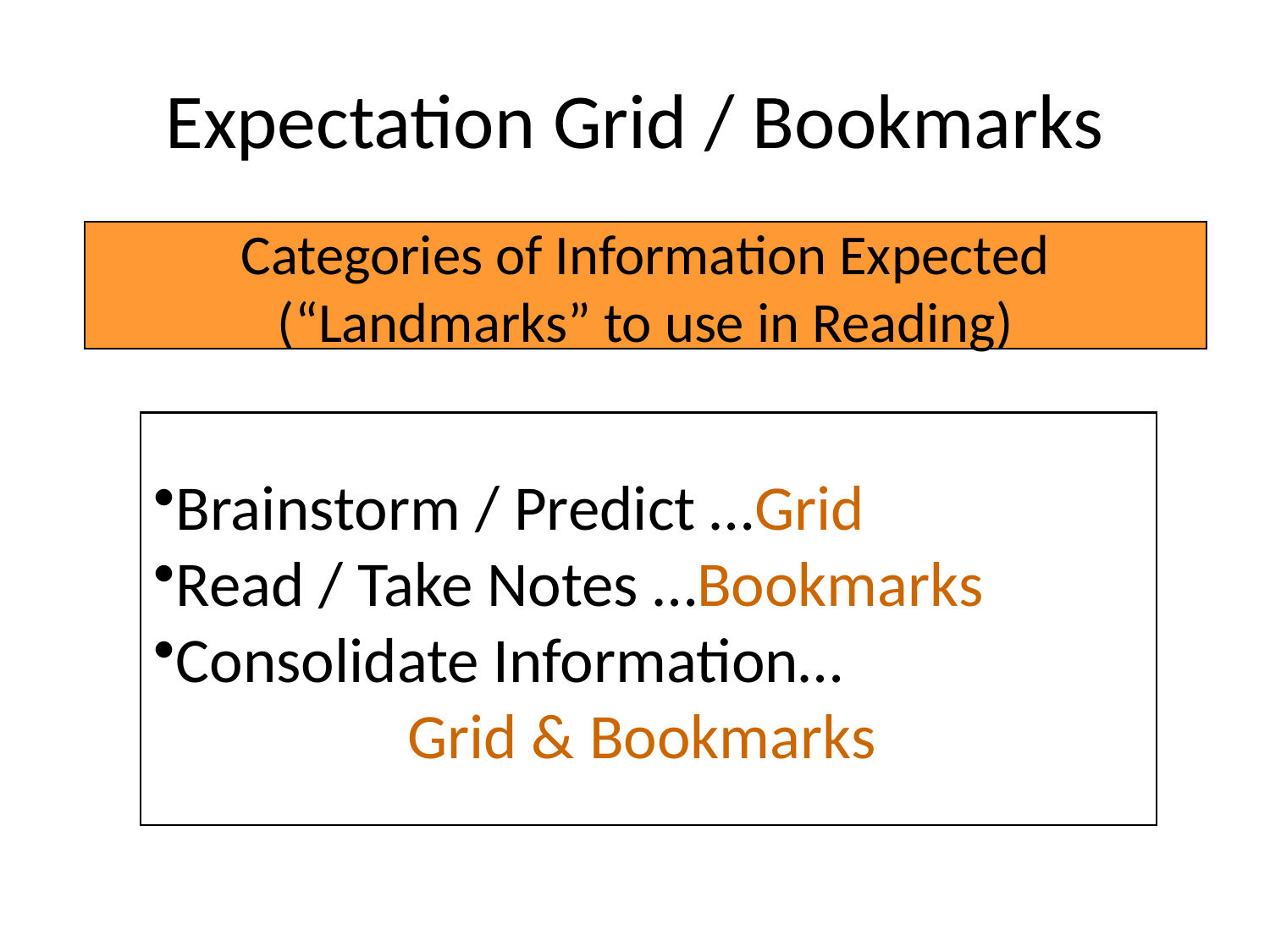

# Expectation Grid / Bookmarks
Categories of Information Expected
(“Landmarks” to use in Reading)
Brainstorm / Predict …Grid
Read / Take Notes …Bookmarks
Consolidate Information…
		Grid & Bookmarks